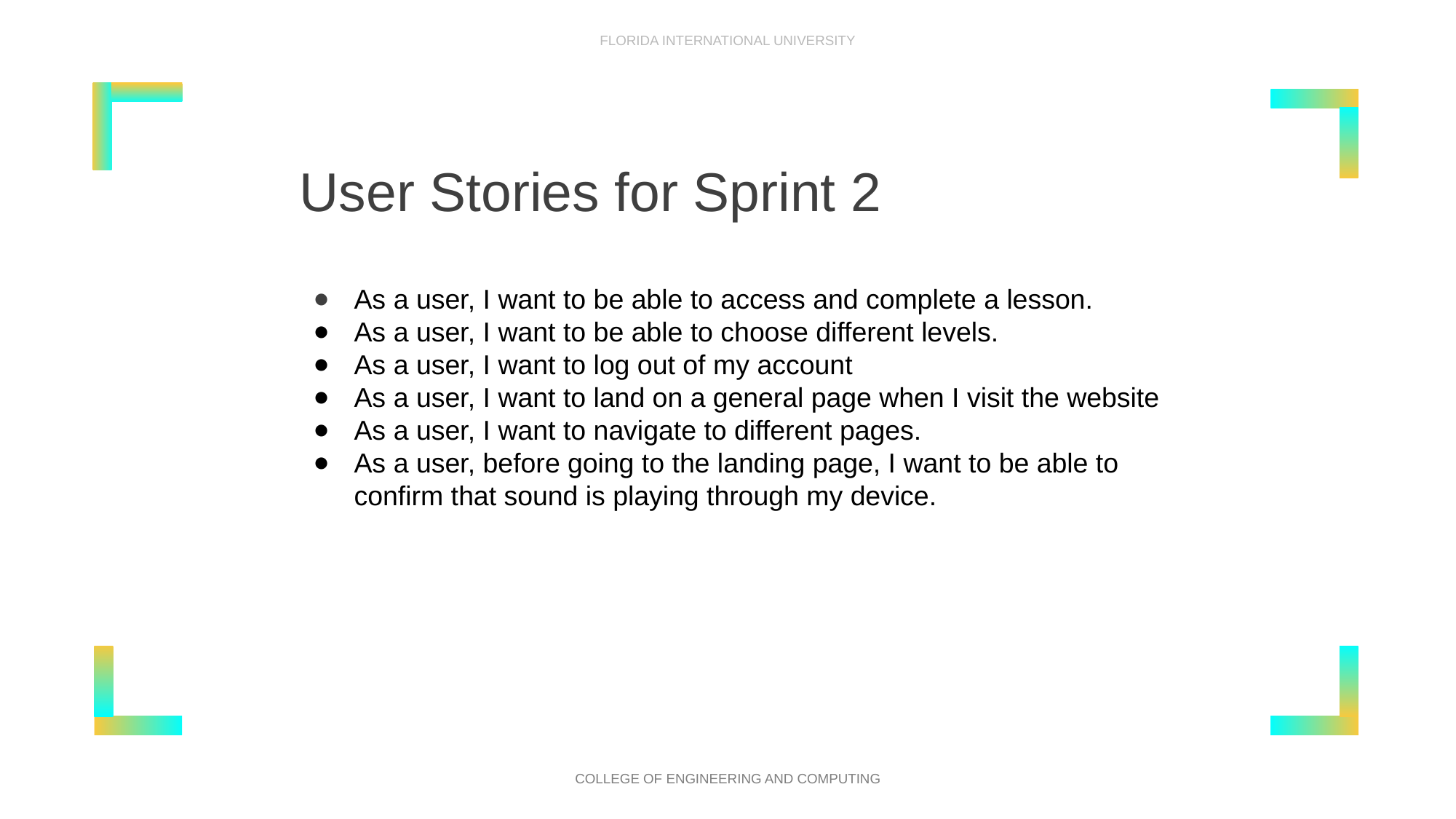

# User Stories for Sprint 2
As a user, I want to be able to access and complete a lesson.
As a user, I want to be able to choose different levels.
As a user, I want to log out of my account
As a user, I want to land on a general page when I visit the website
As a user, I want to navigate to different pages.
As a user, before going to the landing page, I want to be able to confirm that sound is playing through my device.